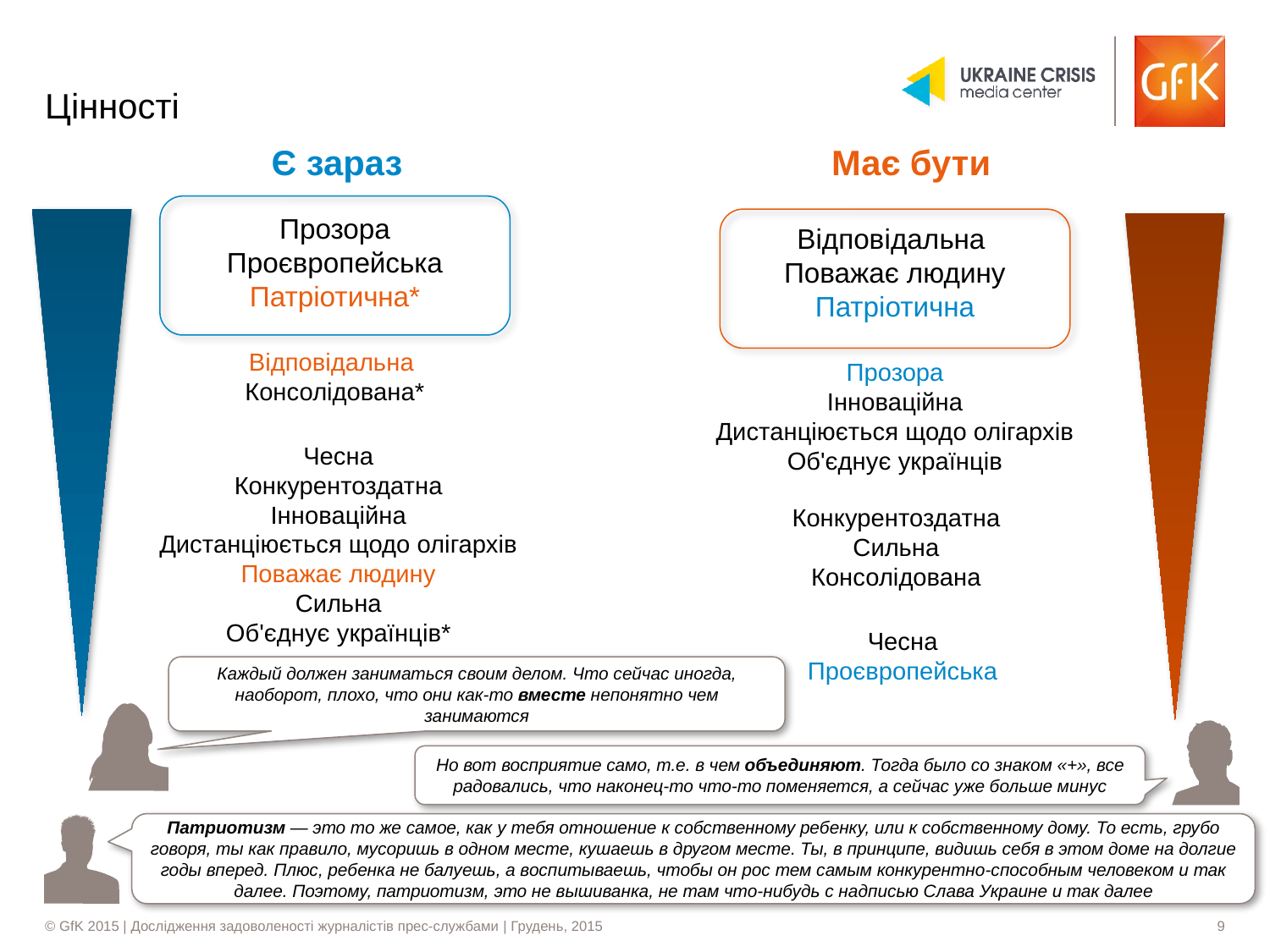

# Цінності
Є зараз
Має бути

Прозора
Проєвропейська
Патріотична*

Відповідальна
Поважає людину
Патріотична
Відповідальна
Консолідована*
Прозора
Інноваційна
Дистанціюється щодо олігархів
Об'єднує українців
Чесна
Конкурентоздатна
Інноваційна
Дистанціюється щодо олігархів
Поважає людину
Сильна
Об'єднує українців*
Конкурентоздатна
Сильна
Консолідована
Чесна
Проєвропейська
Каждый должен заниматься своим делом. Что сейчас иногда, наоборот, плохо, что они как-то вместе непонятно чем занимаются

Но вот восприятие само, т.е. в чем объединяют. Тогда было со знаком «+», все радовались, что наконец-то что-то поменяется, а сейчас уже больше минус

Патриотизм — это то же самое, как у тебя отношение к собственному ребенку, или к собственному дому. То есть, грубо говоря, ты как правило, мусоришь в одном месте, кушаешь в другом месте. Ты, в принципе, видишь себя в этом доме на долгие годы вперед. Плюс, ребенка не балуешь, а воспитываешь, чтобы он рос тем самым конкурентно-способным человеком и так далее. Поэтому, патриотизм, это не вышиванка, не там что-нибудь с надписью Слава Украине и так далее